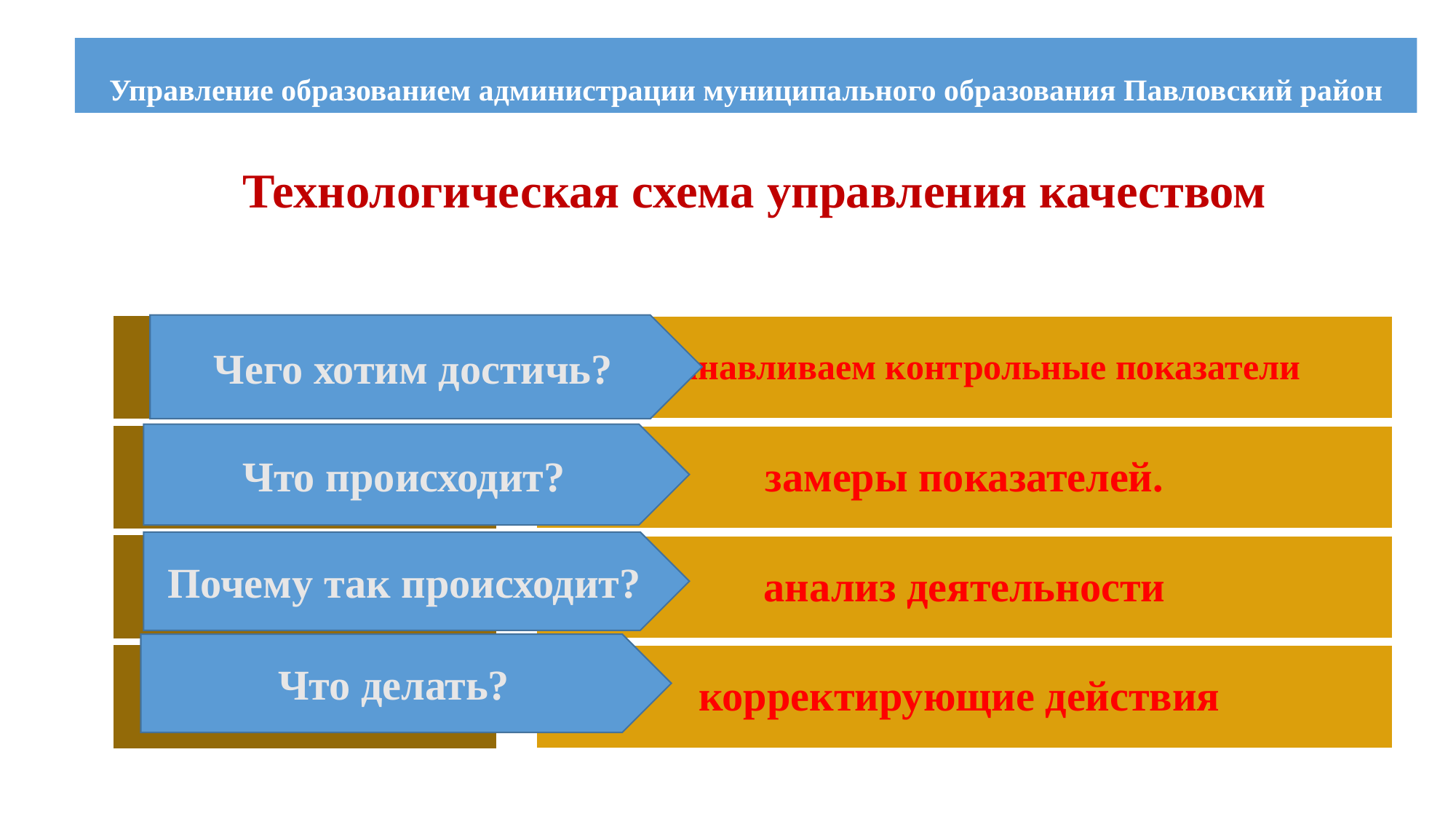

# Управление образованием администрации муниципального образования Павловский район
Технологическая схема управления качеством
устанавливаем контрольные показатели
замеры показателей.
анализ деятельности
корректирующие действия
Чего хотим достичь?
Что происходит?
Почему так происходит?
Что делать?